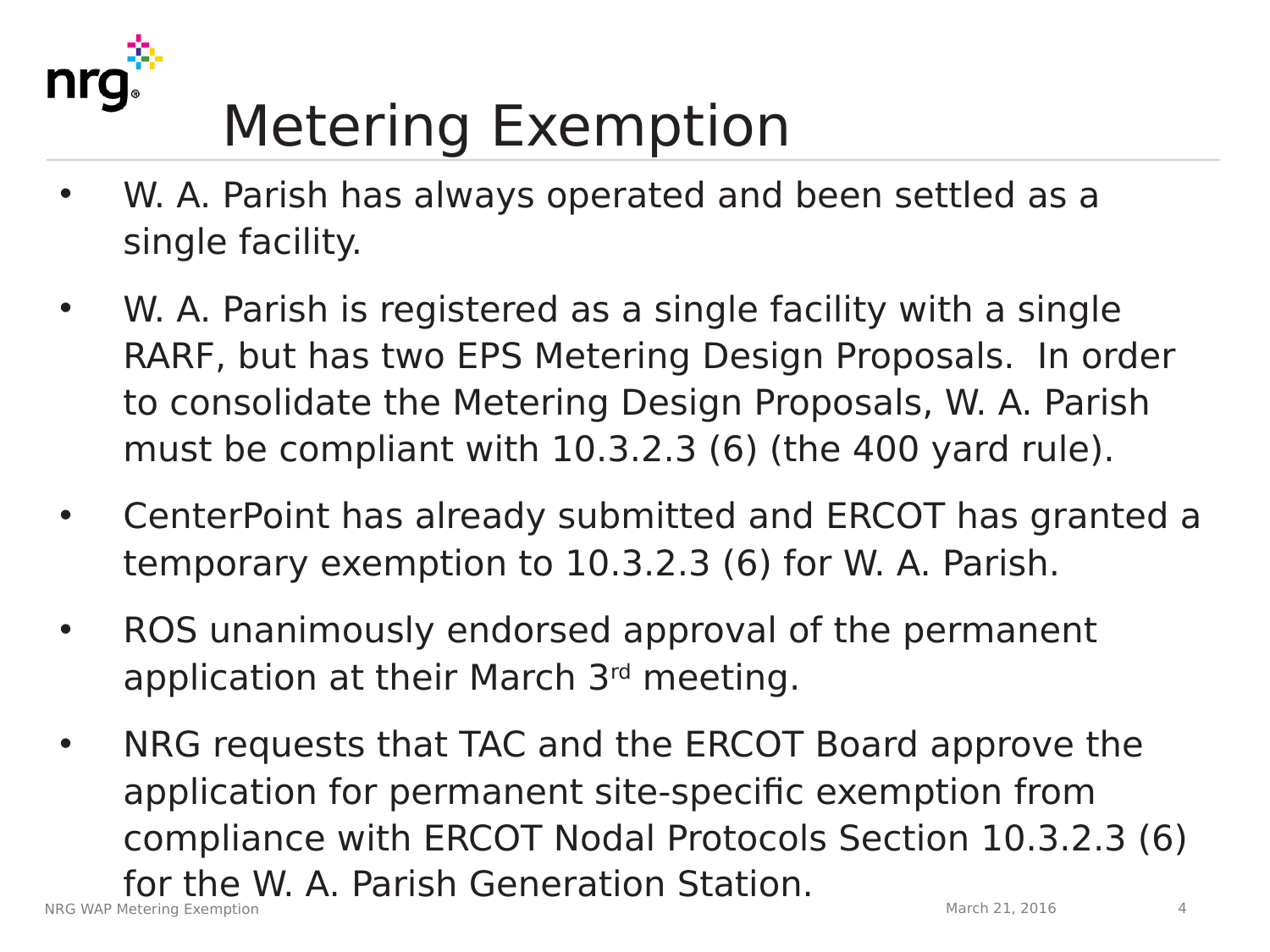

# Metering Exemption
W. A. Parish has always operated and been settled as a single facility.
W. A. Parish is registered as a single facility with a single RARF, but has two EPS Metering Design Proposals.  In order to consolidate the Metering Design Proposals, W. A. Parish must be compliant with 10.3.2.3 (6) (the 400 yard rule).
CenterPoint has already submitted and ERCOT has granted a temporary exemption to 10.3.2.3 (6) for W. A. Parish.
ROS unanimously endorsed approval of the permanent application at their March 3rd meeting.
NRG requests that TAC and the ERCOT Board approve the application for permanent site-specific exemption from compliance with ERCOT Nodal Protocols Section 10.3.2.3 (6) for the W. A. Parish Generation Station.

March 21, 2016
4
NRG WAP Metering Exemption